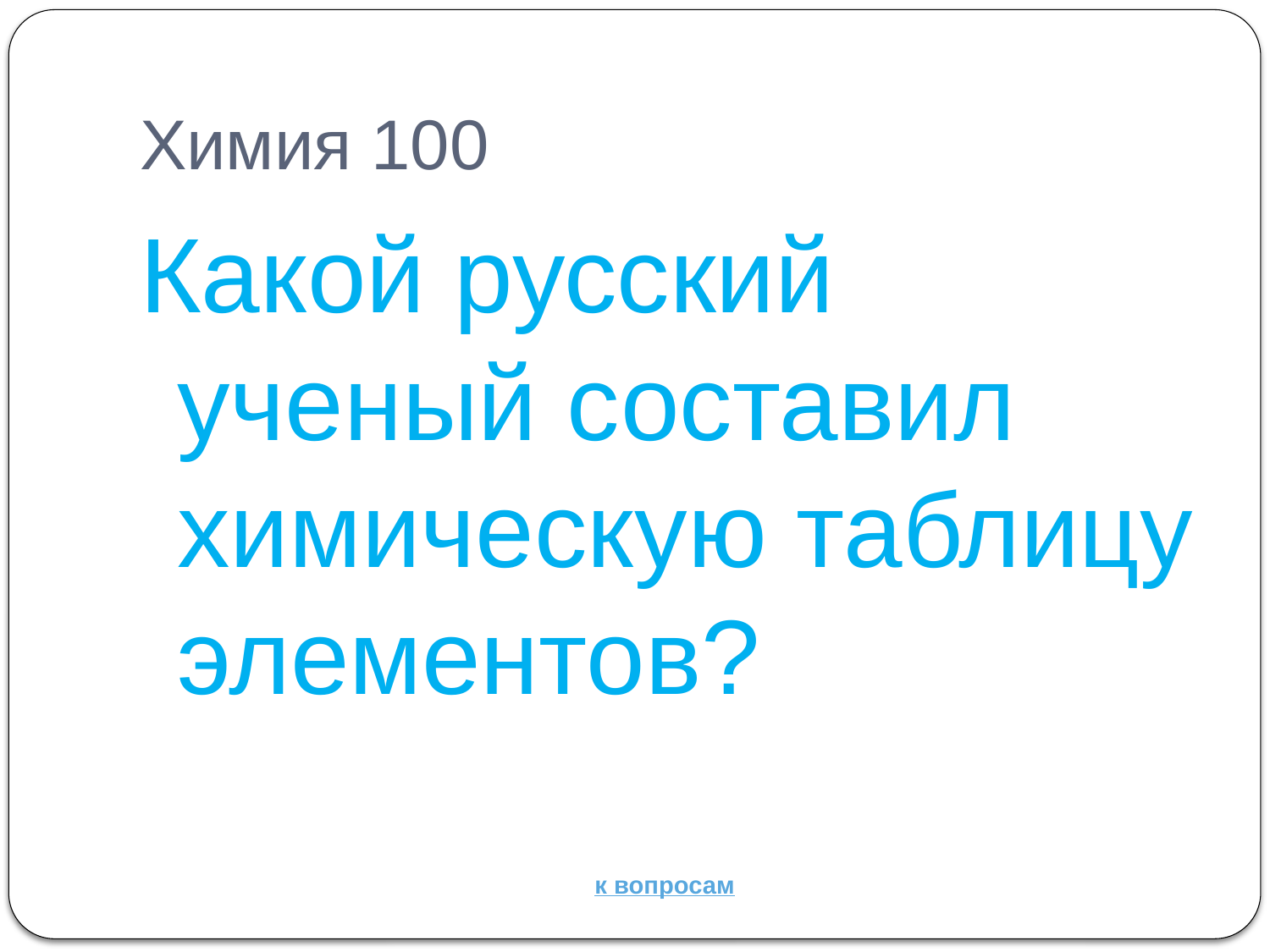

# Химия 100
Какой русский ученый составил химическую таблицу элементов?
к вопросам